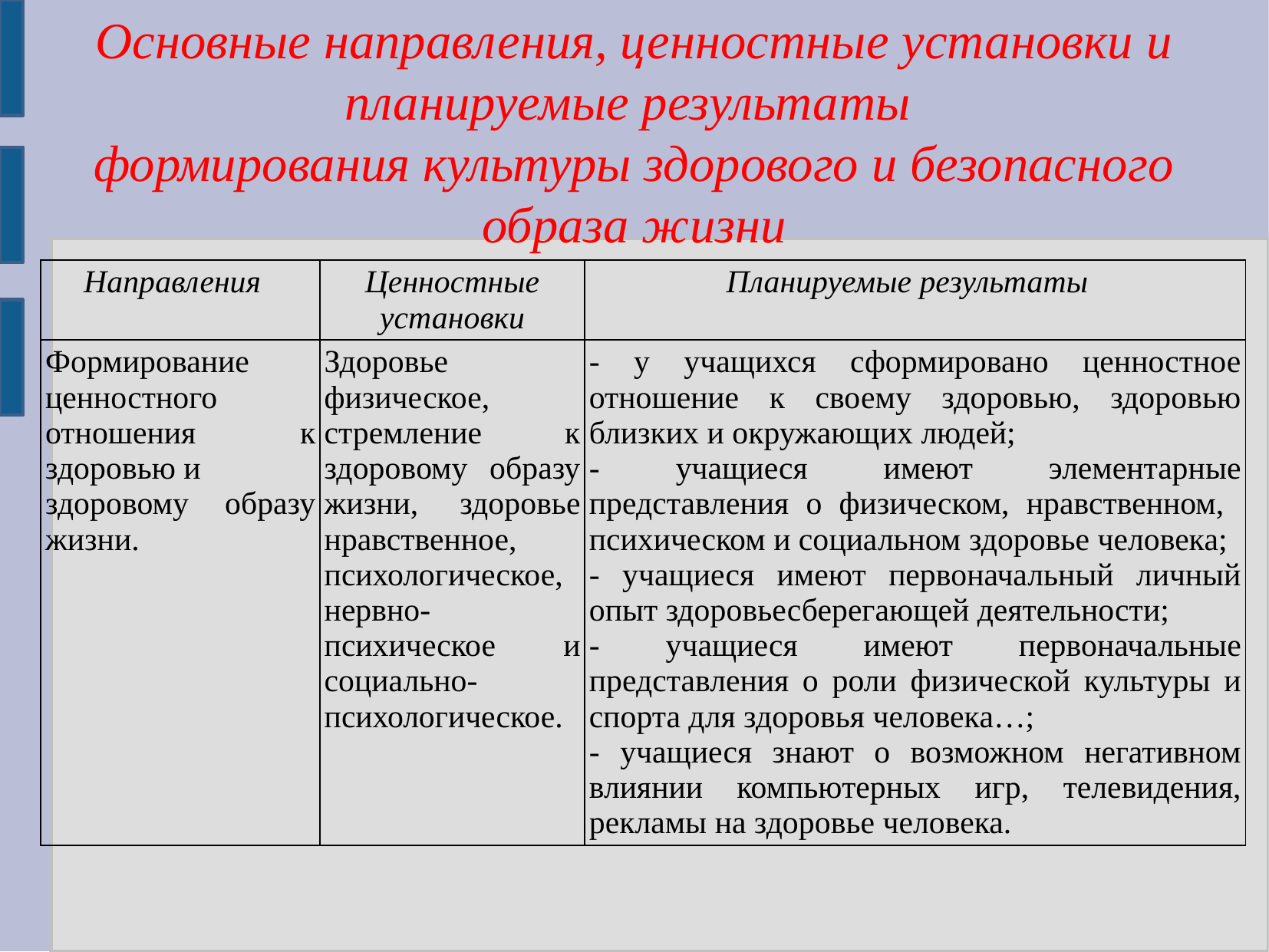

Основные направления, ценностные установки и планируемые результаты
формирования культуры здорового и безопасного образа жизни

| Направления | Ценностные установки | Планируемые результаты |
| --- | --- | --- |
| Формирование ценностного отношения к здоровью и здоровому образу жизни. | Здоровье физическое, стремление к здоровому образу жизни, здоровье нравственное, психологическое, нервно-психическое и социально-психологическое. | - у учащихся сформировано ценностное отношение к своему здоровью, здоровью близких и окружающих людей; - учащиеся имеют элементарные представления о физическом, нравственном, психическом и социальном здоровье человека; - учащиеся имеют первоначальный личный опыт здоровьесберегающей деятельности; - учащиеся имеют первоначальные представления о роли физической культуры и спорта для здоровья человека…; - учащиеся знают о возможном негативном влиянии компьютерных игр, телевидения, рекламы на здоровье человека. |